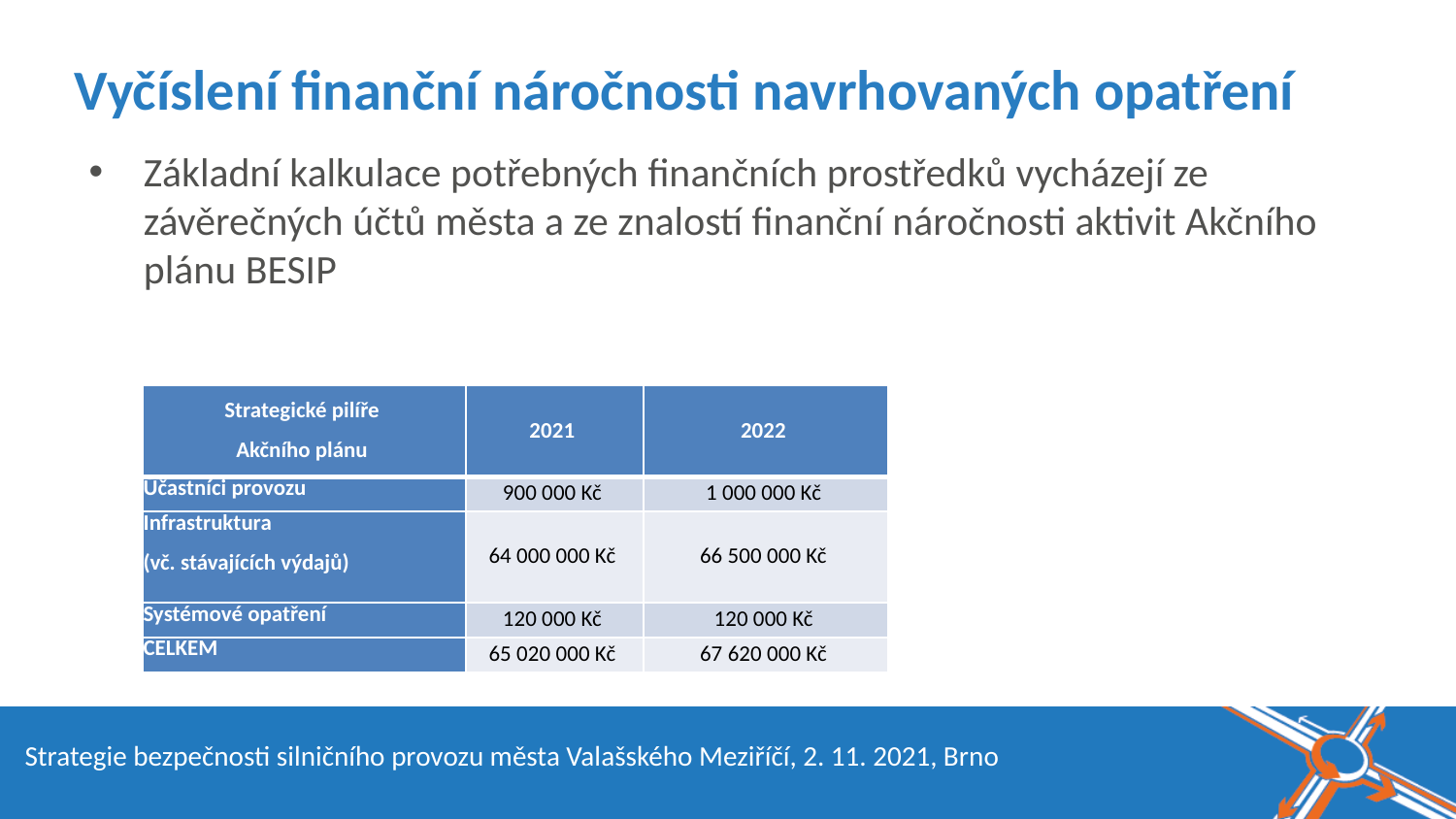

# Vyčíslení finanční náročnosti navrhovaných opatření
Základní kalkulace potřebných finančních prostředků vycházejí ze závěrečných účtů města a ze znalostí finanční náročnosti aktivit Akčního plánu BESIP

| Strategické pilíře  Akčního plánu | 2021 | 2022 |
| --- | --- | --- |
| Účastníci provozu | 900 000 Kč | 1 000 000 Kč |
| Infrastruktura   (vč. stávajících výdajů) | 64 000 000 Kč | 66 500 000 Kč |
| Systémové opatření | 120 000 Kč | 120 000 Kč |
| CELKEM | 65 020 000 Kč | 67 620 000 Kč |
Strategie bezpečnosti silničního provozu města Valašského Meziříčí, 2. 11. 2021, Brno